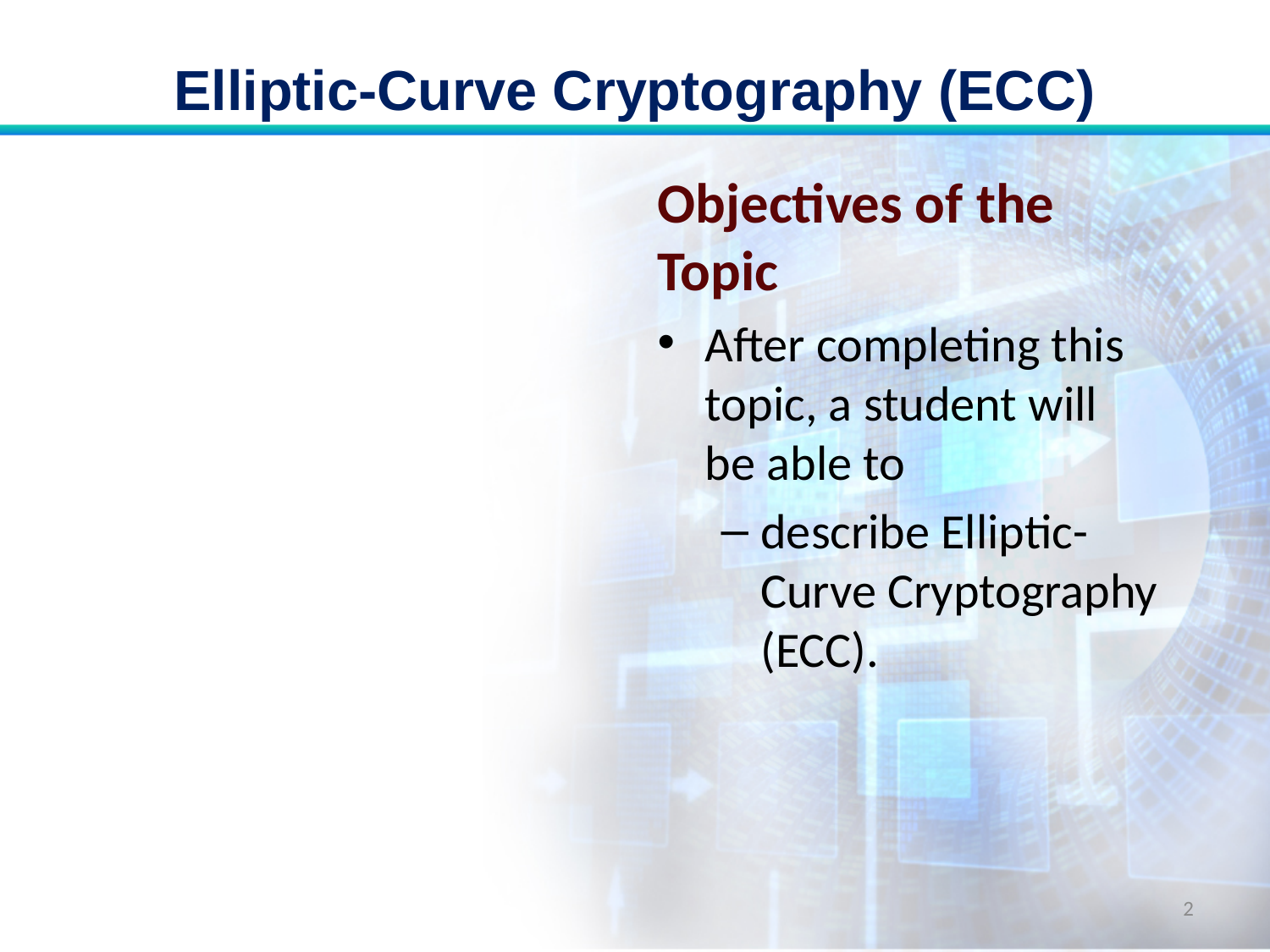

# Elliptic-Curve Cryptography (ECC)
Objectives of the Topic
After completing this topic, a student will be able to
describe Elliptic-Curve Cryptography (ECC).
2